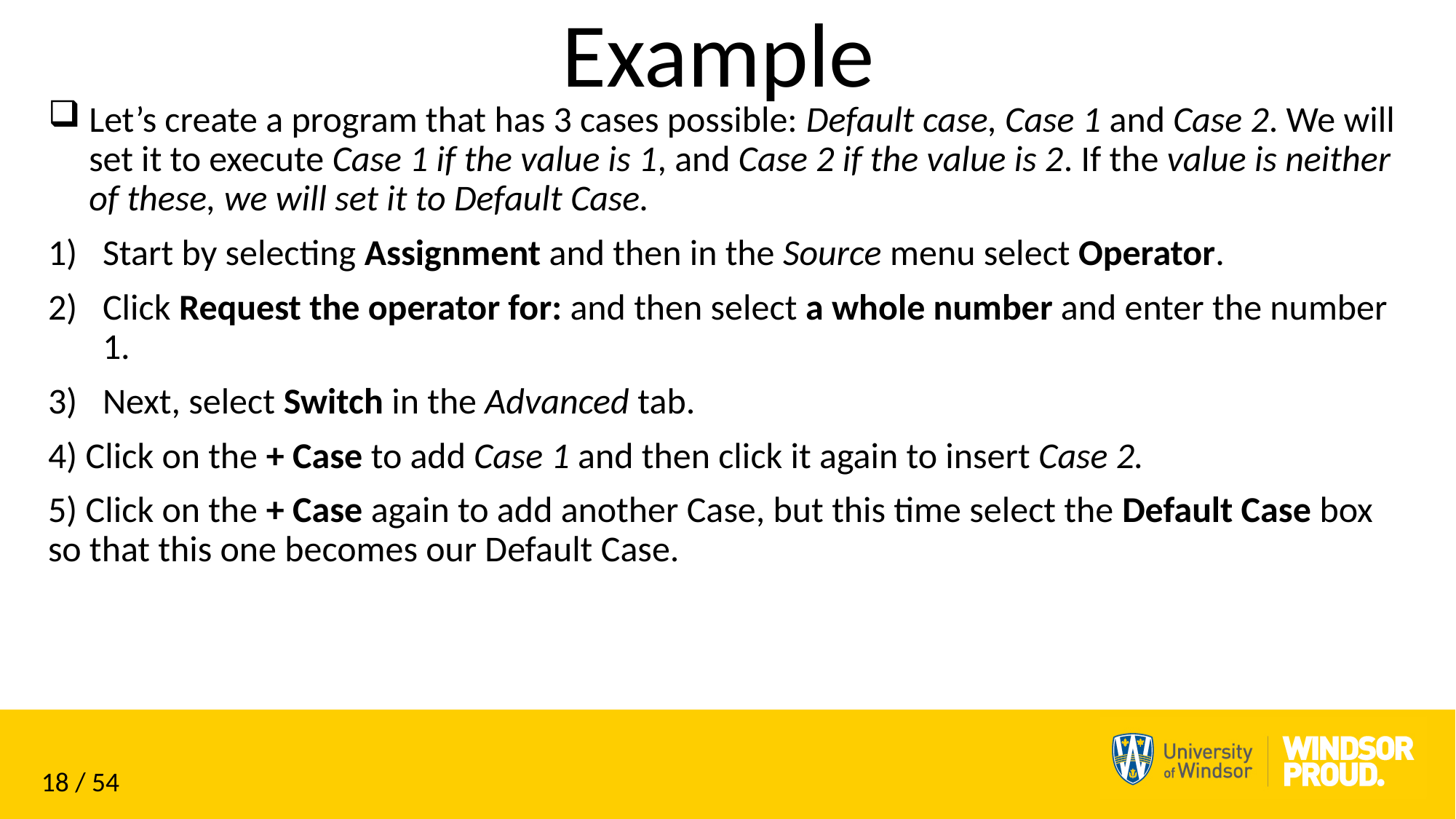

# Example
Let’s create a program that has 3 cases possible: Default case, Case 1 and Case 2. We will set it to execute Case 1 if the value is 1, and Case 2 if the value is 2. If the value is neither of these, we will set it to Default Case.
Start by selecting Assignment and then in the Source menu select Operator.
Click Request the operator for: and then select a whole number and enter the number 1.
Next, select Switch in the Advanced tab.
4) Click on the + Case to add Case 1 and then click it again to insert Case 2.
5) Click on the + Case again to add another Case, but this time select the Default Case box so that this one becomes our Default Case.

18